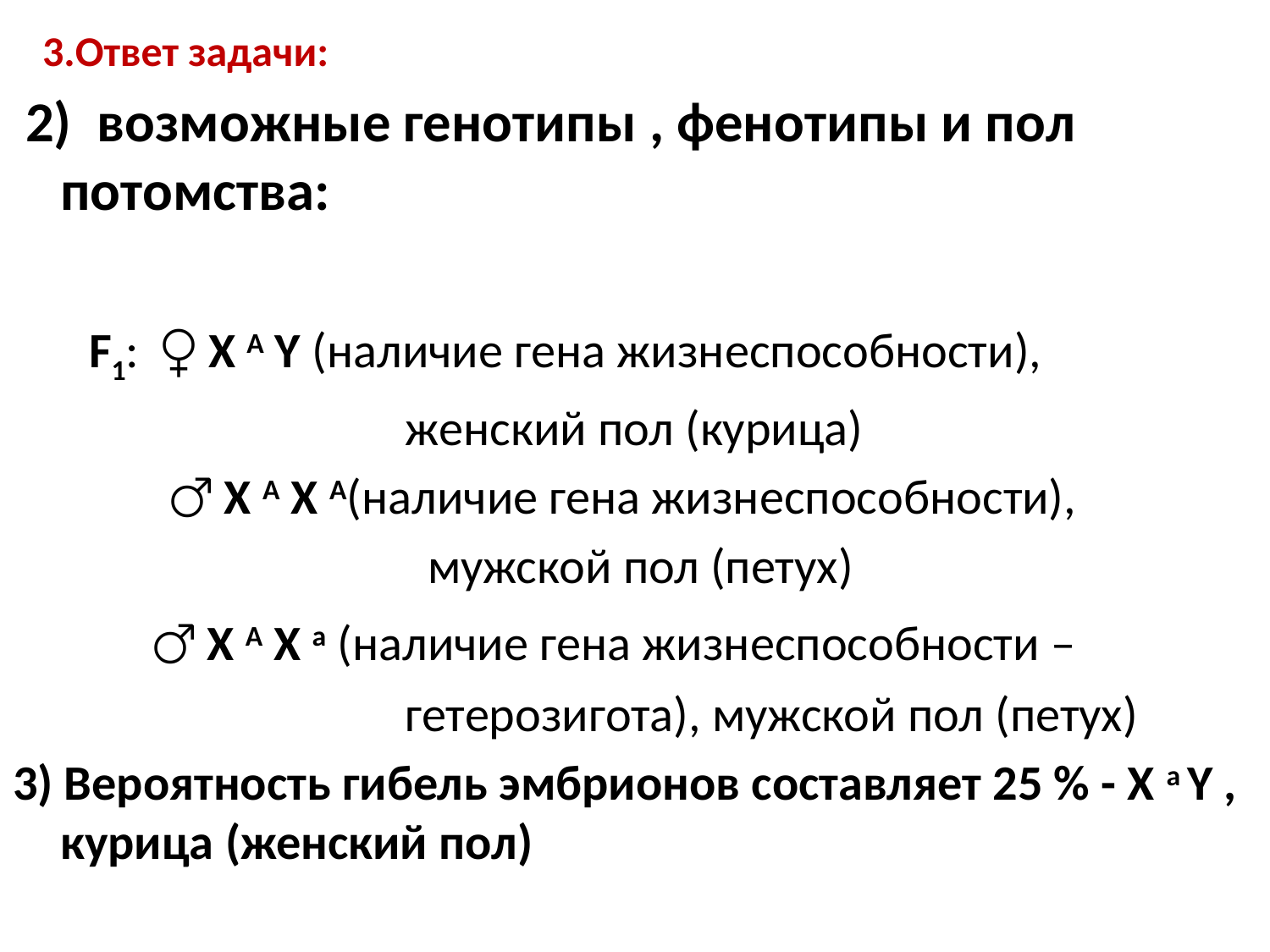

# 3.Ответ задачи:
 2)  возможные генотипы , фенотипы и пол  потомства:

      F1:  ♀ Х А Y (наличие гена жизнеспособности),
                                   женский пол (курица)
              ♂ Х А Х А(наличие гена жизнеспособности),
                                     мужской пол (петух)
           ♂ Х А Х а (наличие гена жизнеспособности –
                                   гетерозигота), мужской пол (петух)
3) Вероятность гибель эмбрионов составляет 25 % - Х а Y , курица (женский пол)